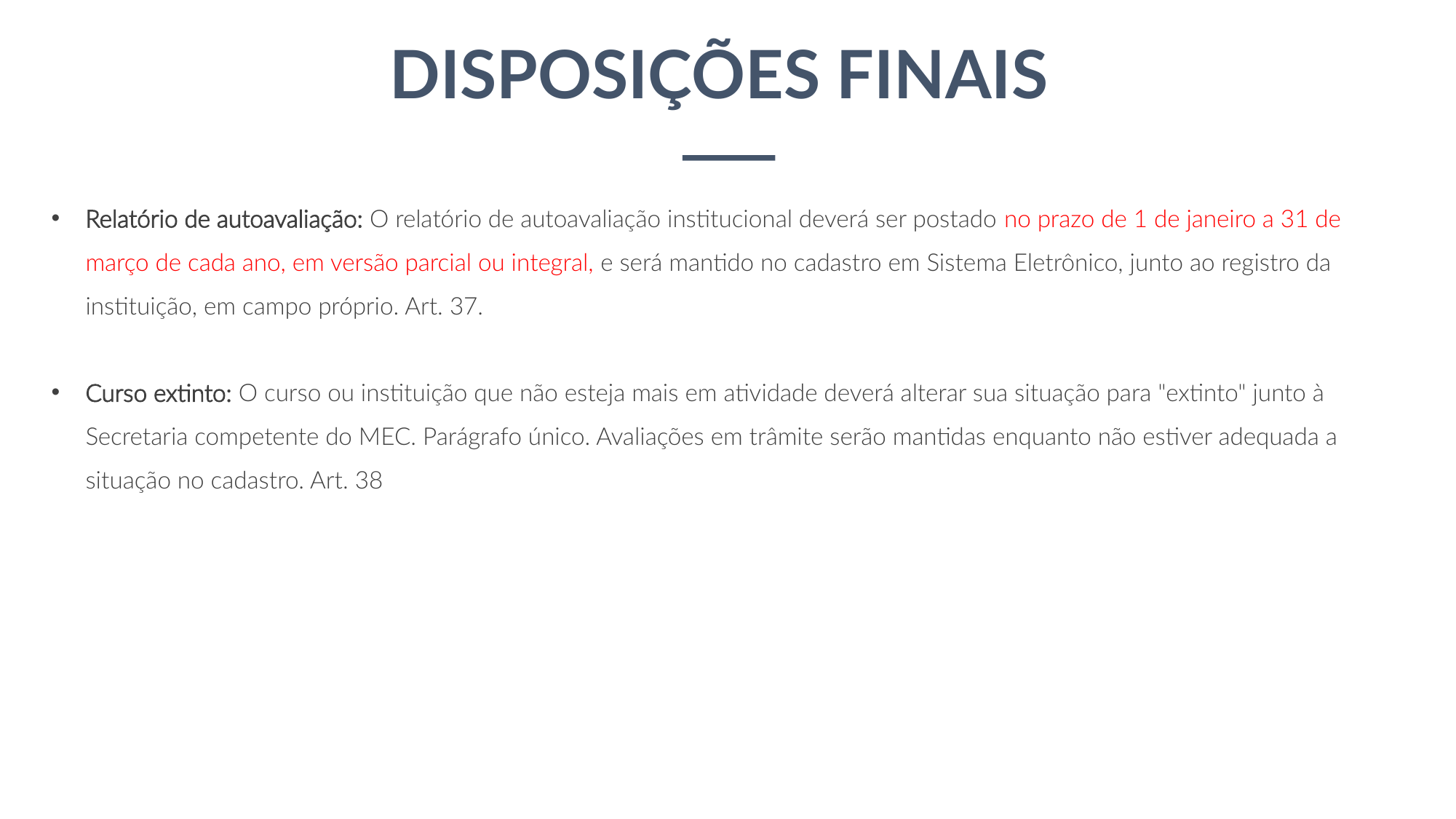

DISPOSIÇÕES FINAIS

Relatório de autoavaliação: O relatório de autoavaliação institucional deverá ser postado no prazo de 1 de janeiro a 31 de março de cada ano, em versão parcial ou integral, e será mantido no cadastro em Sistema Eletrônico, junto ao registro da instituição, em campo próprio. Art. 37.

Curso extinto: O curso ou instituição que não esteja mais em atividade deverá alterar sua situação para "extinto" junto à Secretaria competente do MEC. Parágrafo único. Avaliações em trâmite serão mantidas enquanto não estiver adequada a situação no cadastro. Art. 38